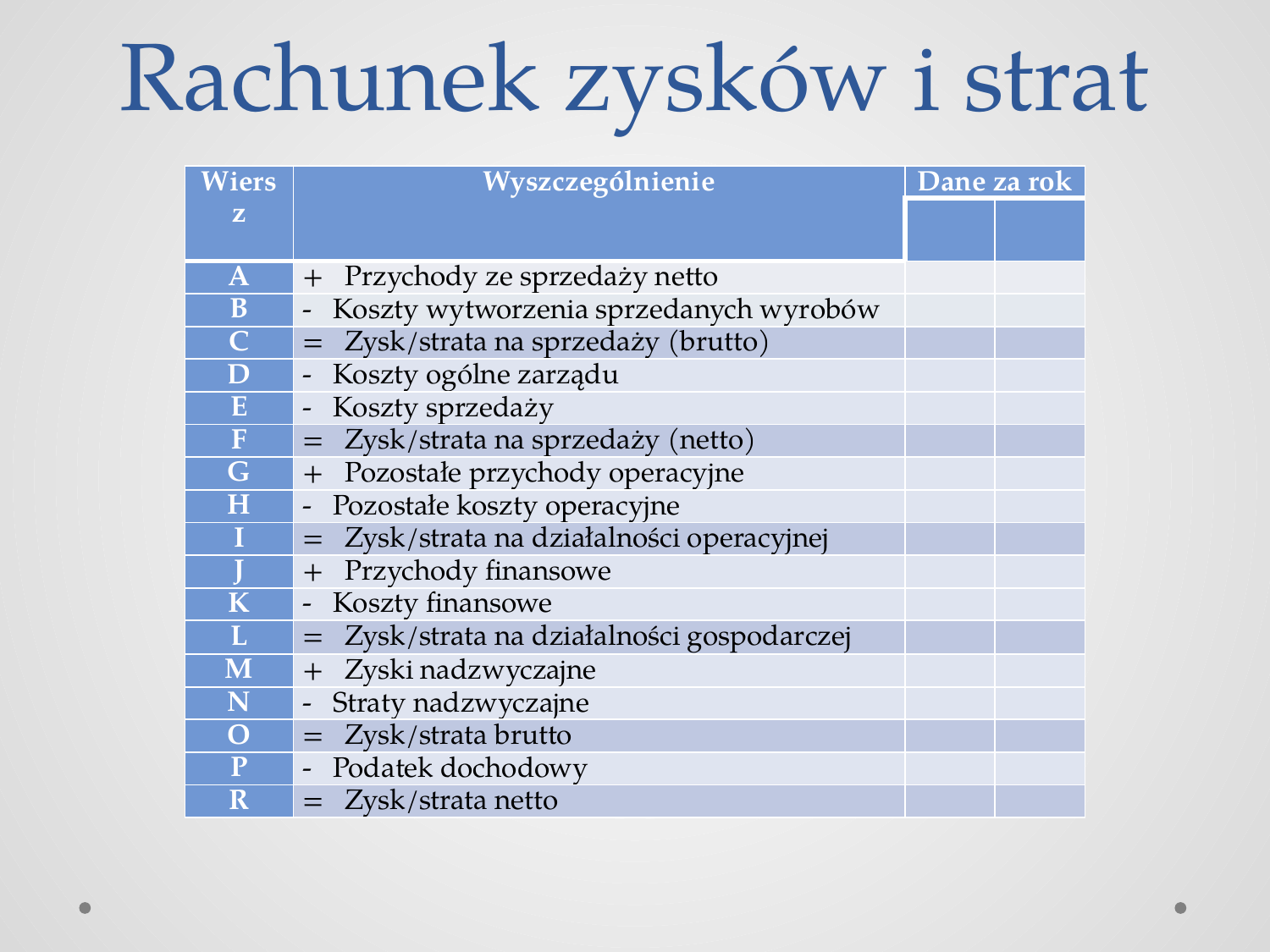

# Rachunek zysków i strat
| Wiersz | Wyszczególnienie | Dane za rok |  |
| --- | --- | --- | --- |
|  |  |  |  |
| A | + Przychody ze sprzedaży netto |  |  |
| B | - Koszty wytworzenia sprzedanych wyrobów |  |  |
| C | = Zysk/strata na sprzedaży (brutto) |  |  |
| D | - Koszty ogólne zarządu |  |  |
| E | - Koszty sprzedaży |  |  |
| F | = Zysk/strata na sprzedaży (netto) |  |  |
| G | + Pozostałe przychody operacyjne |  |  |
| H | - Pozostałe koszty operacyjne |  |  |
| I | = Zysk/strata na działalności operacyjnej |  |  |
| J | + Przychody finansowe |  |  |
| K | - Koszty finansowe |  |  |
| L | = Zysk/strata na działalności gospodarczej |  |  |
| M | + Zyski nadzwyczajne |  |  |
| N | - Straty nadzwyczajne |  |  |
| O | = Zysk/strata brutto |  |  |
| P | - Podatek dochodowy |  |  |
| R | = Zysk/strata netto |  |  |